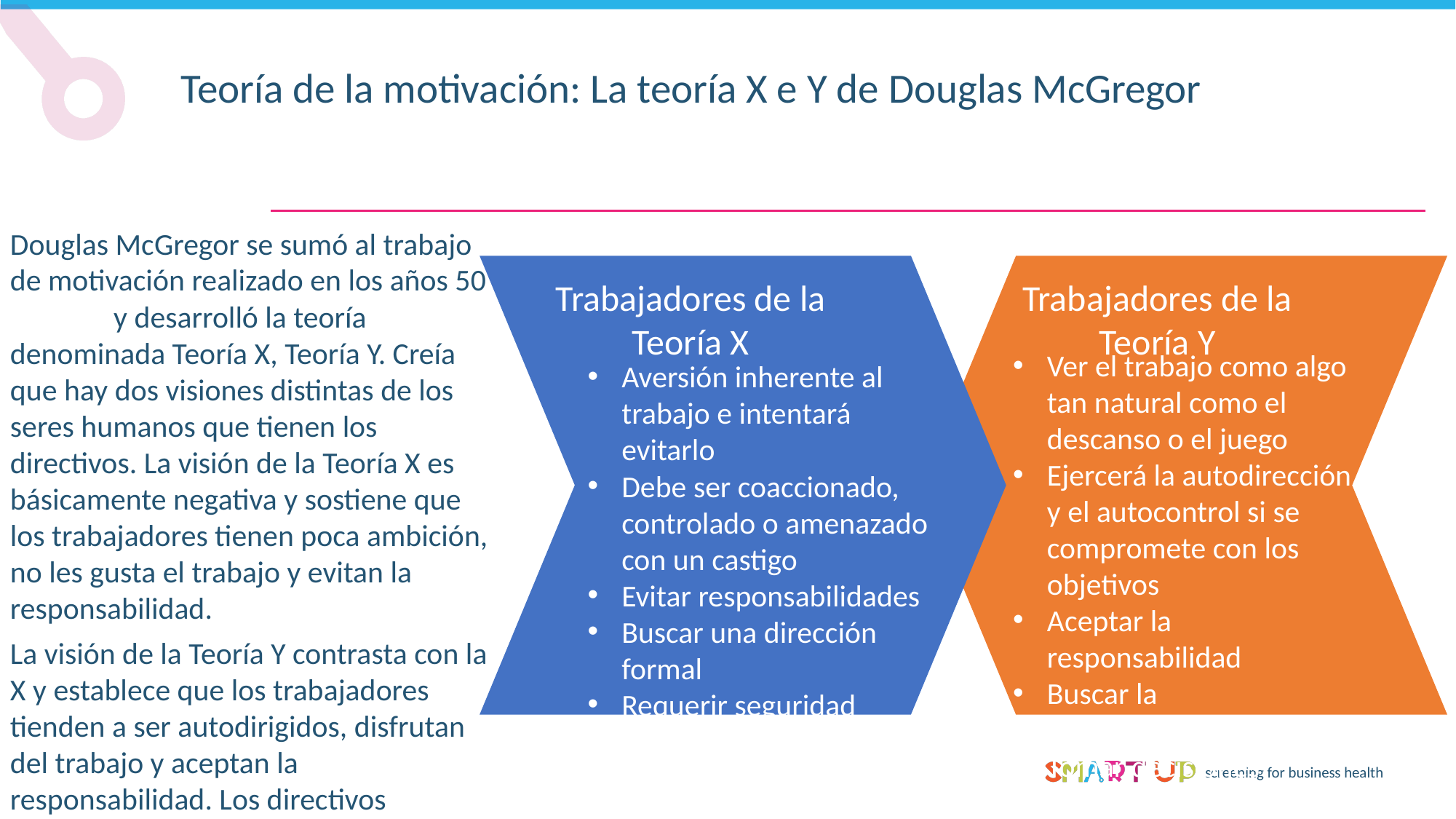

Teoría de la motivación: La teoría X e Y de Douglas McGregor
Douglas McGregor se sumó al trabajo de motivación realizado en los años 50                 y desarrolló la teoría denominada Teoría X, Teoría Y. Creía que hay dos visiones distintas de los seres humanos que tienen los directivos. La visión de la Teoría X es básicamente negativa y sostiene que los trabajadores tienen poca ambición, no les gusta el trabajo y evitan la responsabilidad.
La visión de la Teoría Y contrasta con la X y establece que los trabajadores tienden a ser autodirigidos, disfrutan del trabajo y aceptan la responsabilidad. Los directivos modificarán su comportamiento hacia los empleados en función de la visión que tengan de ellos.

Trabajadores de la Teoría X
Trabajadores de la Teoría Y
Ver el trabajo como algo tan natural como el descanso o el juego
Ejercerá la autodirección y el autocontrol si se compromete con los objetivos
Aceptar la responsabilidad
Buscar la responsabilidad
Tomar decisiones innovadoras
Aversión inherente al trabajo e intentará evitarlo
Debe ser coaccionado, controlado o amenazado con un castigo
Evitar responsabilidades
Buscar una dirección formal
Requerir seguridad
Poca ambición